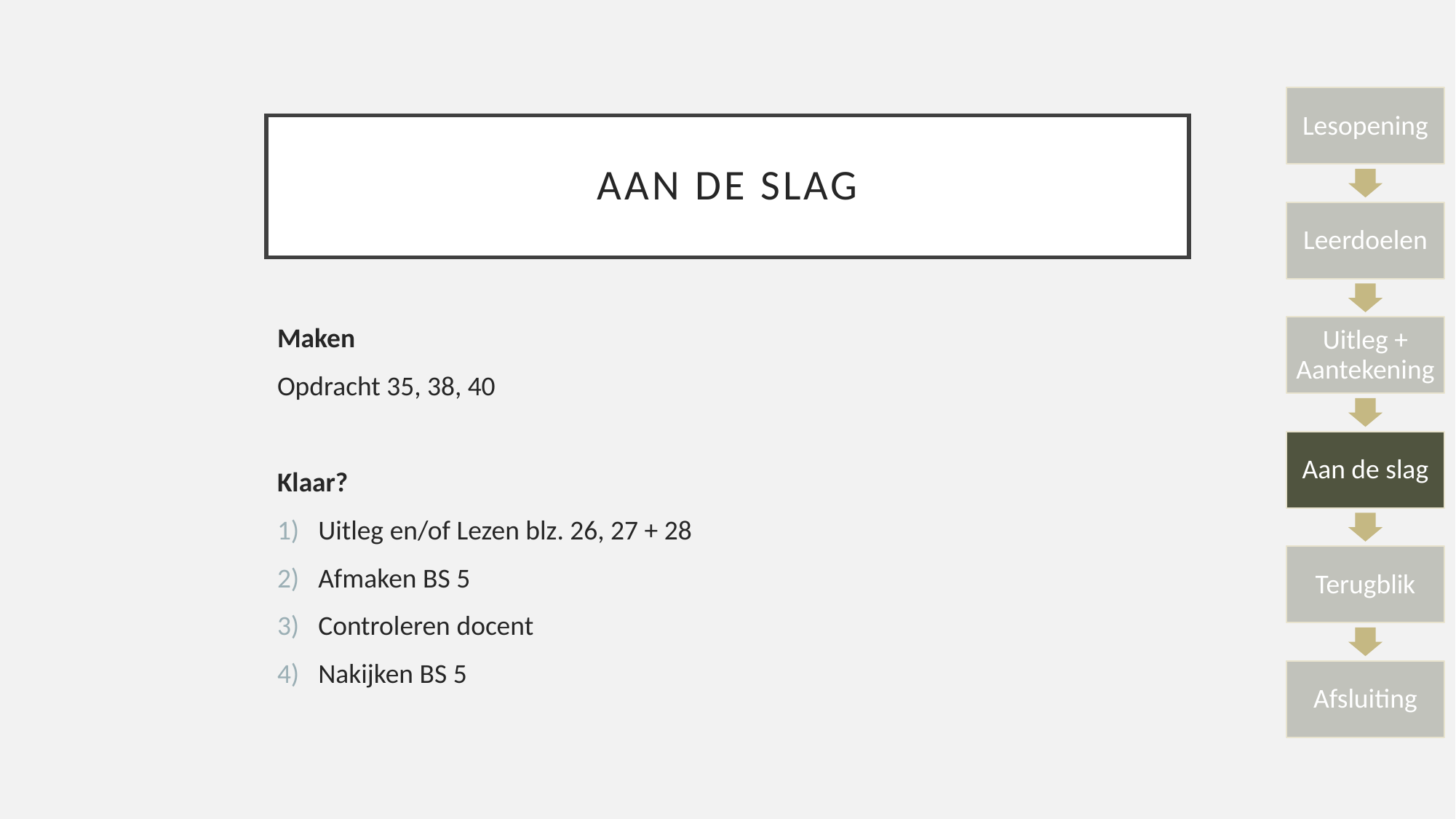

Lesopening

Leerdoelen

Uitleg + Aantekening

Aan de slag

Terugblik

Afsluiting
# Aan de slag
Maken
Opdracht 35, 38, 40

Klaar?
Uitleg en/of Lezen blz. 26, 27 + 28
Afmaken BS 5
Controleren docent
Nakijken BS 5